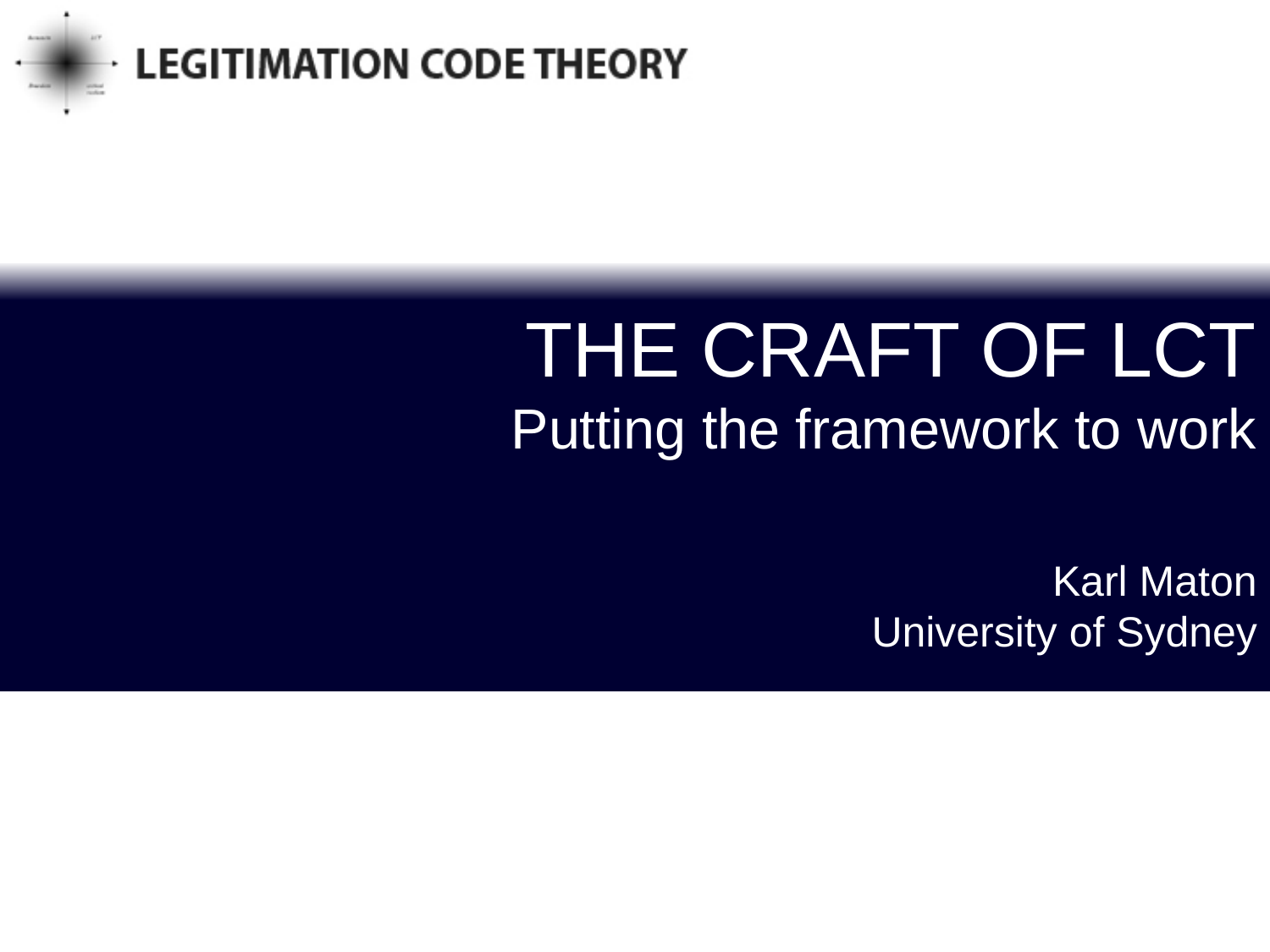

# THE CRAFT OF LCT Putting the framework to work Karl Maton University of Sydney